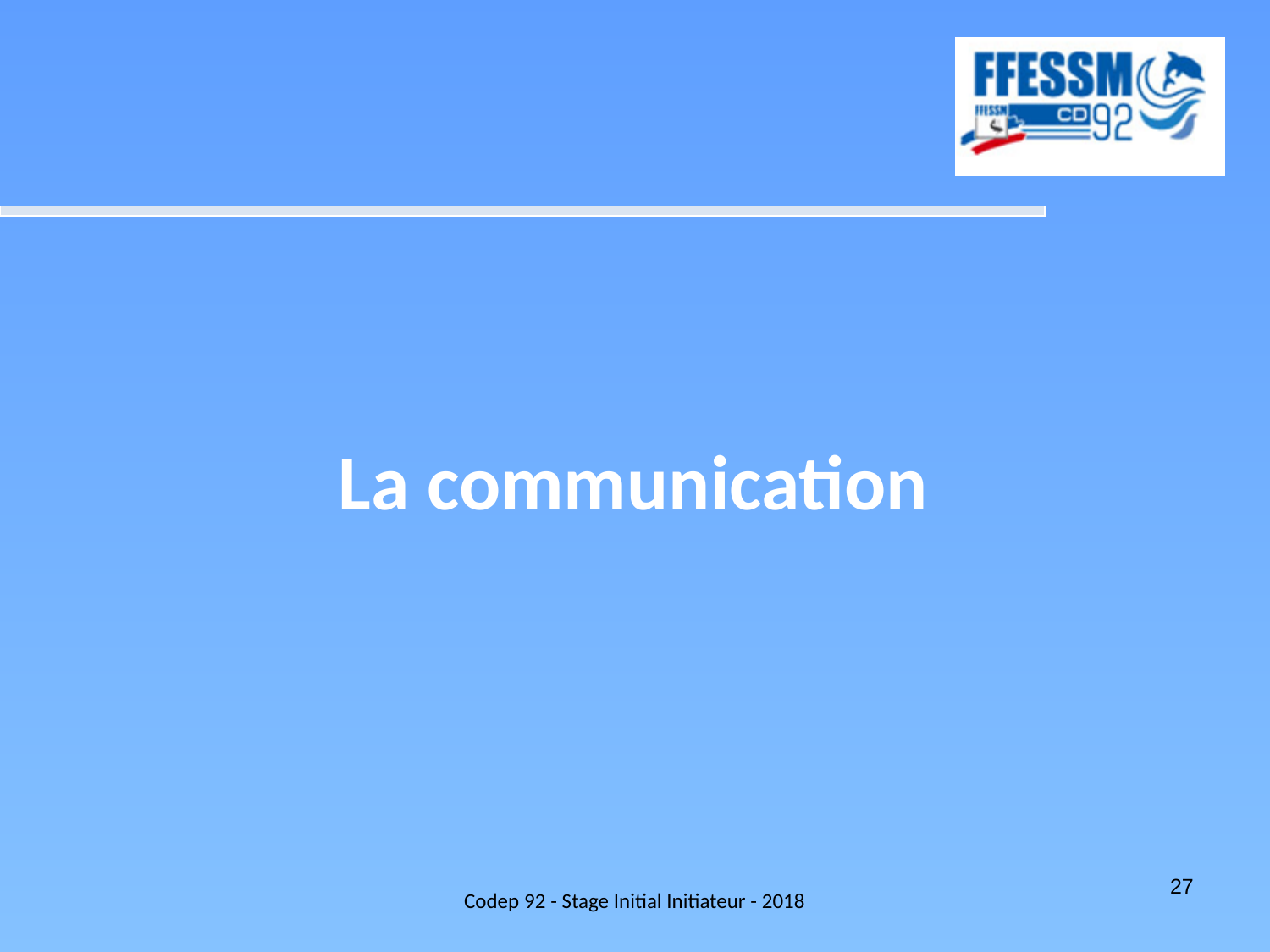

La communication
Codep 92 - Stage Initial Initiateur - 2018
27